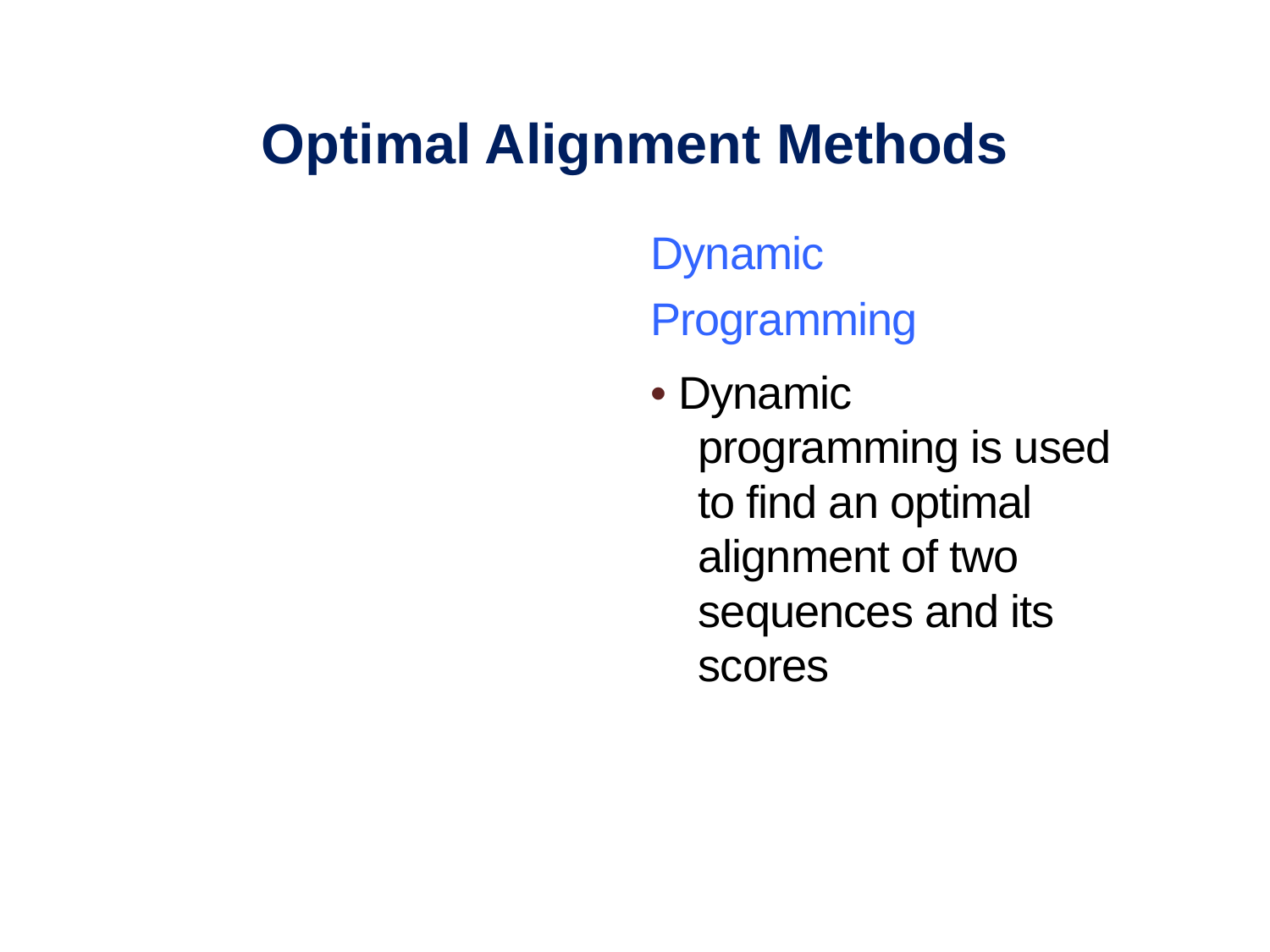

Optimal Alignment Methods
Dynamic
Programming
• Dynamic programming is used to find an optimal alignment of two sequences and its scores